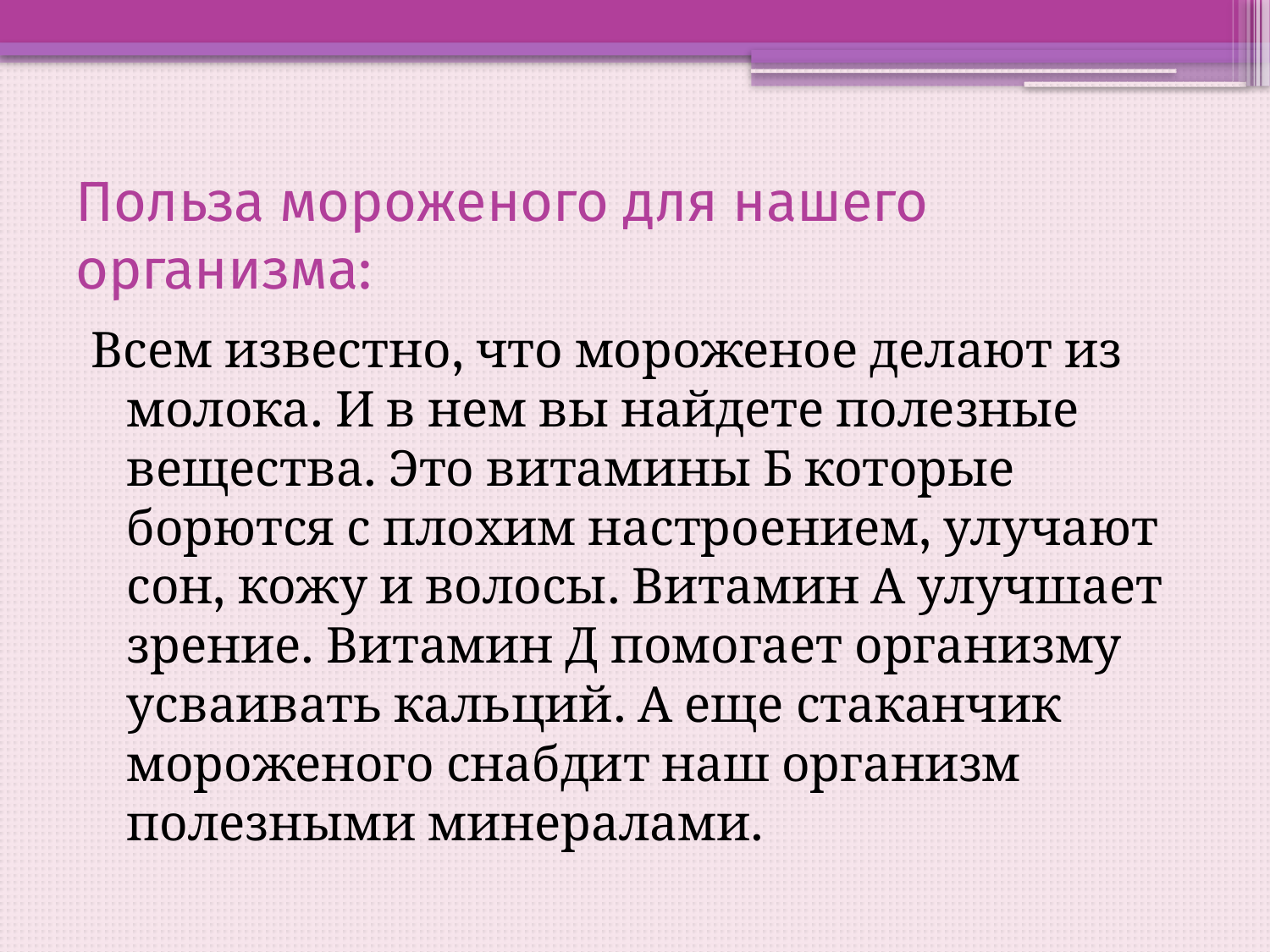

# Польза мороженого для нашего организма:
Всем известно, что мороженое делают из молока. И в нем вы найдете полезные вещества. Это витамины Б которые борются с плохим настроением, улучают сон, кожу и волосы. Витамин А улучшает зрение. Витамин Д помогает организму усваивать кальций. А еще стаканчик мороженого снабдит наш организм полезными минералами.